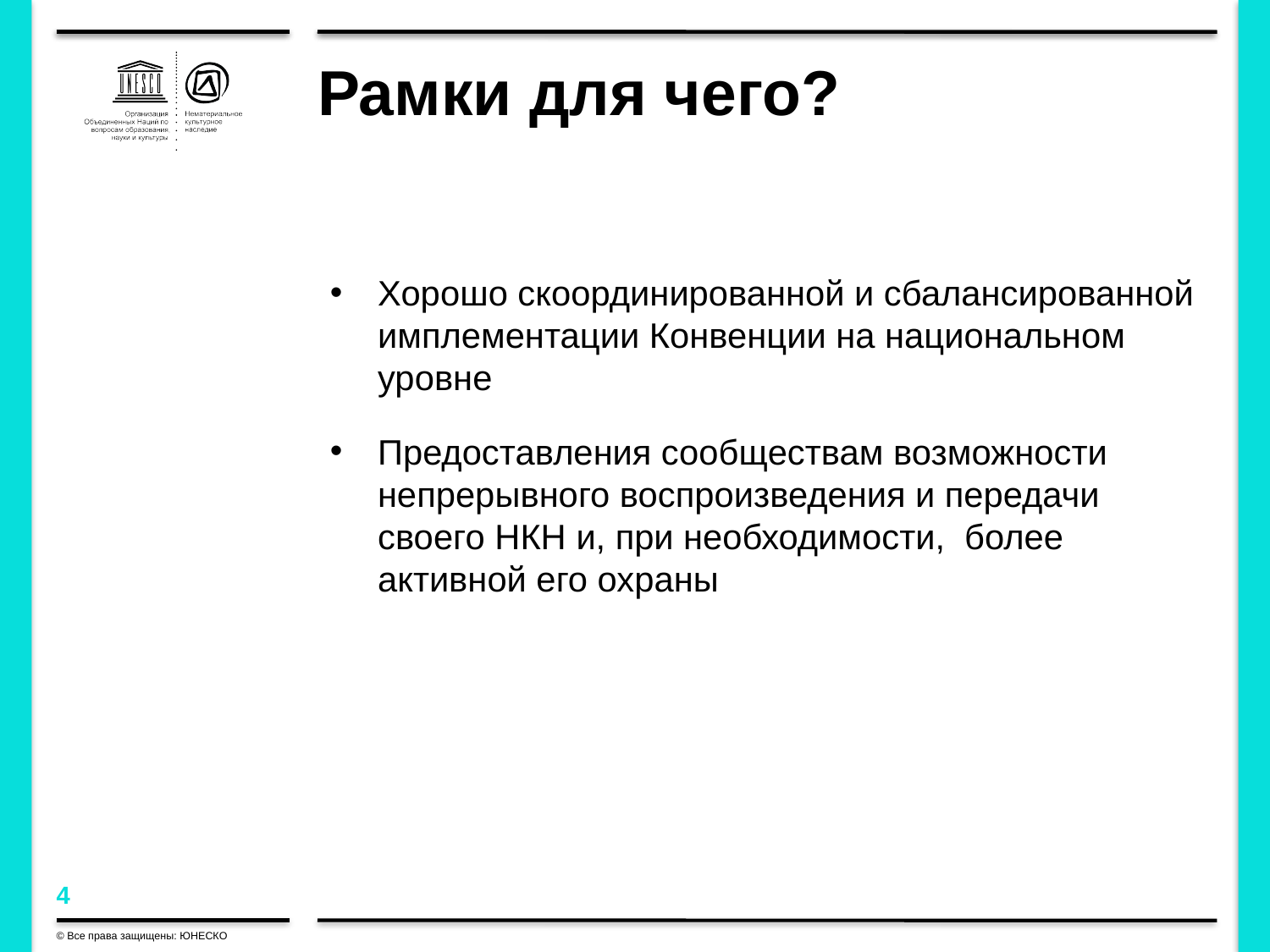

# Рамки для чего?
Хорошо скоординированной и сбалансированной имплементации Конвенции на национальном уровне
Предоставления сообществам возможности непрерывного воспроизведения и передачи своего НКН и, при необходимости,  более активной его охраны

© Все права защищены: ЮНЕСКО